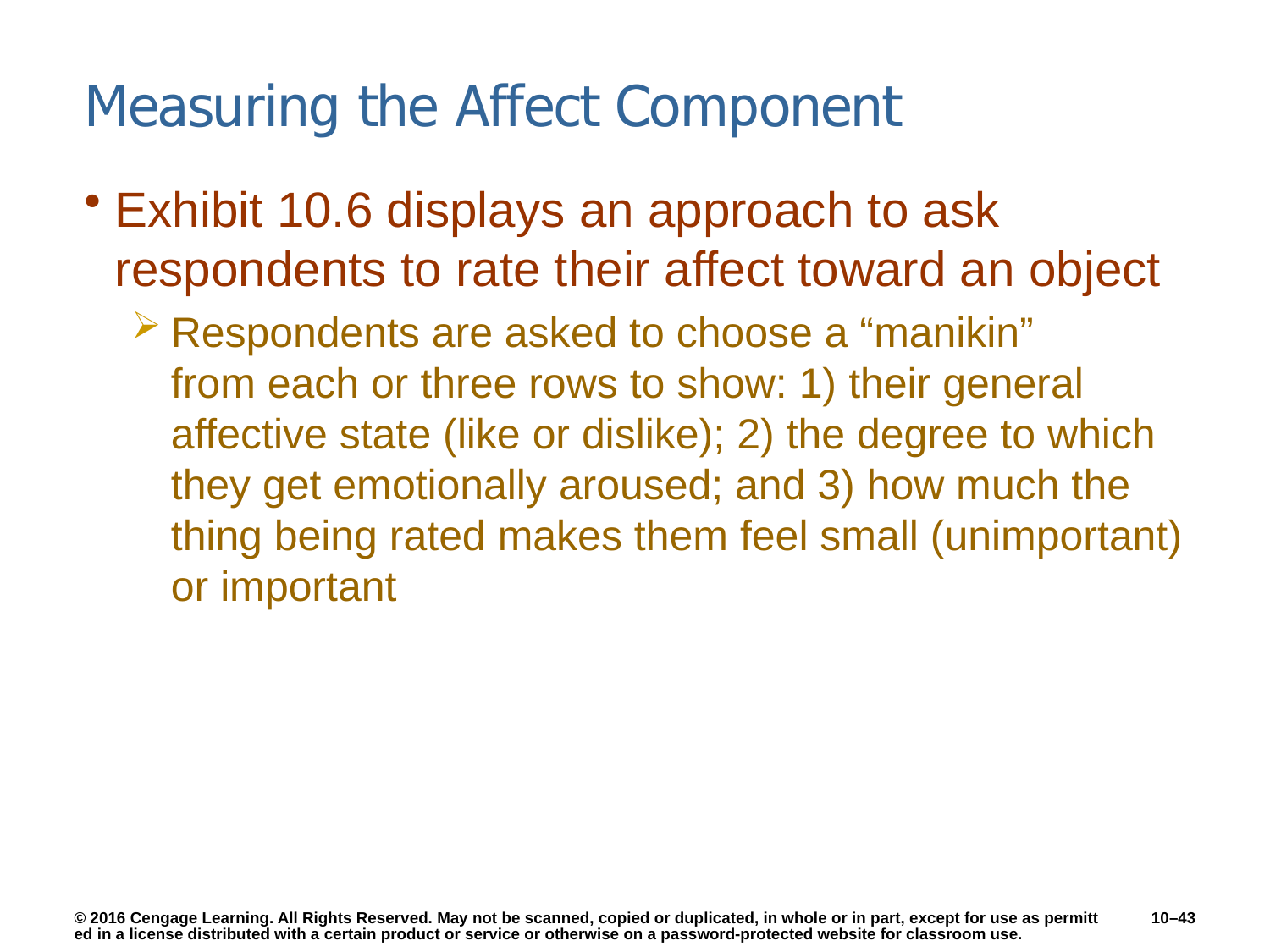

# Measuring the Affect Component
Exhibit 10.6 displays an approach to ask respondents to rate their affect toward an object
Respondents are asked to choose a “manikin”
from each or three rows to show: 1) their general affective state (like or dislike); 2) the degree to which they get emotionally aroused; and 3) how much the thing being rated makes them feel small (unimportant) or important
10–43
© 2016 Cengage Learning. All Rights Reserved. May not be scanned, copied or duplicated, in whole or in part, except for use as permitted in a license distributed with a certain product or service or otherwise on a password-protected website for classroom use.